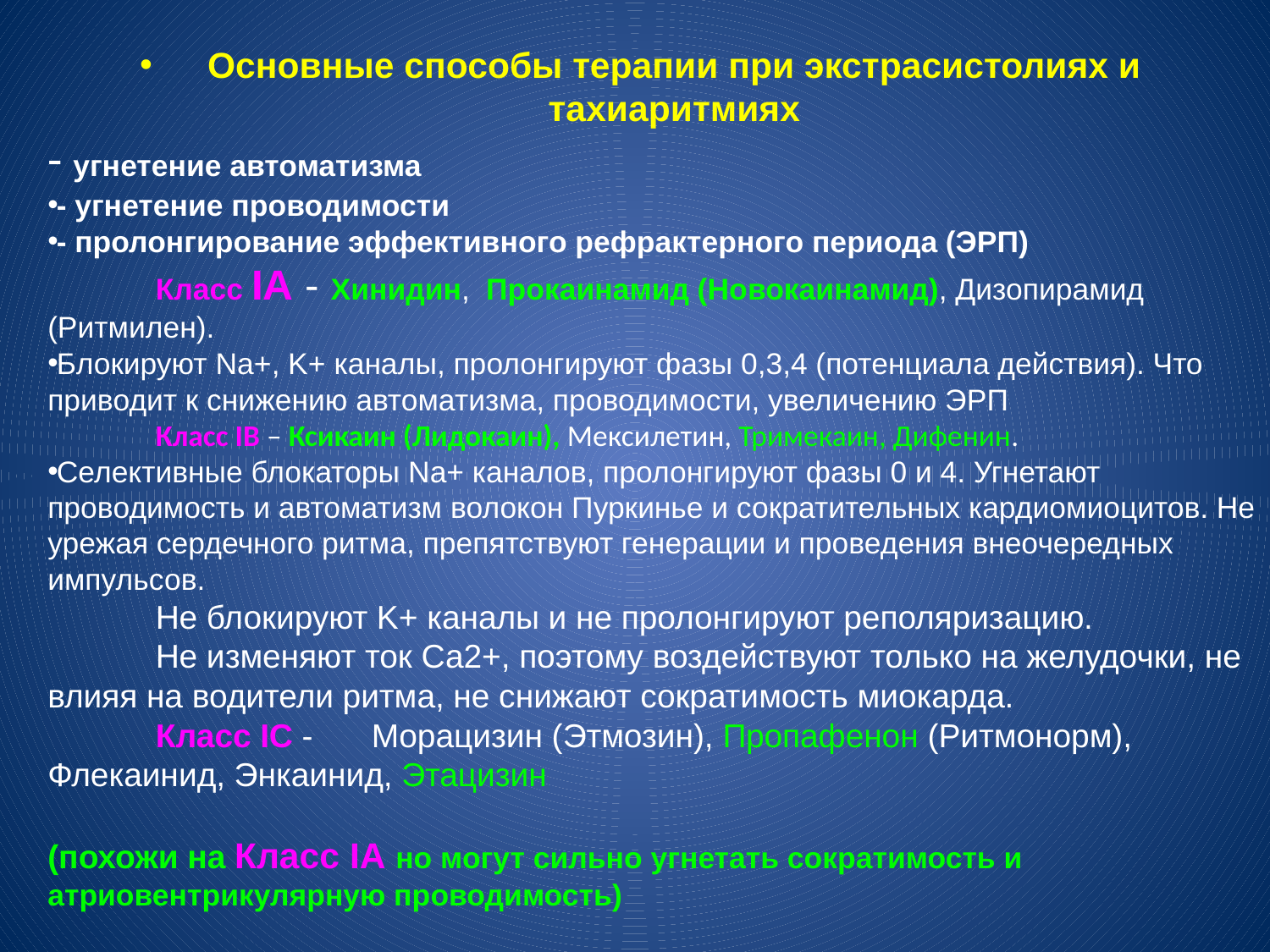

Основные способы терапии при экстрасистолиях и тахиаритмиях
- угнетение автоматизма
- угнетение проводимости
- пролонгирование эффективного рефрактерного периода (ЭРП)
	Класс IА - Хинидин,  Прокаинамид (Новокаинамид), Дизопирамид (Ритмилен).
Блокируют Na+, K+ каналы, пролонгируют фазы 0,3,4 (потенциала действия). Что приводит к снижению автоматизма, проводимости, увеличению ЭРП
	Класс IВ – Ксикаин (Лидокаин), Мексилетин, Тримекаин, Дифенин.
Селективные блокаторы Na+ каналов, пролонгируют фазы 0 и 4. Угнетают проводимость и автоматизм волокон Пуркинье и сократительных кардиомиоцитов. Не урежая сердечного ритма, препятствуют генерации и проведения внеочередных импульсов.
	Не блокируют K+ каналы и не пролонгируют реполяризацию.
	Не изменяют ток Са2+, поэтому воздействуют только на желудочки, не влияя на водители ритма, не снижают сократимость миокарда.
	Класс IС -	Морацизин (Этмозин), Пропафенон (Ритмонорм), Флекаинид, Энкаинид, Этацизин

(похожи на Класс IА но могут сильно угнетать сократимость и атриовентрикулярную проводимость)